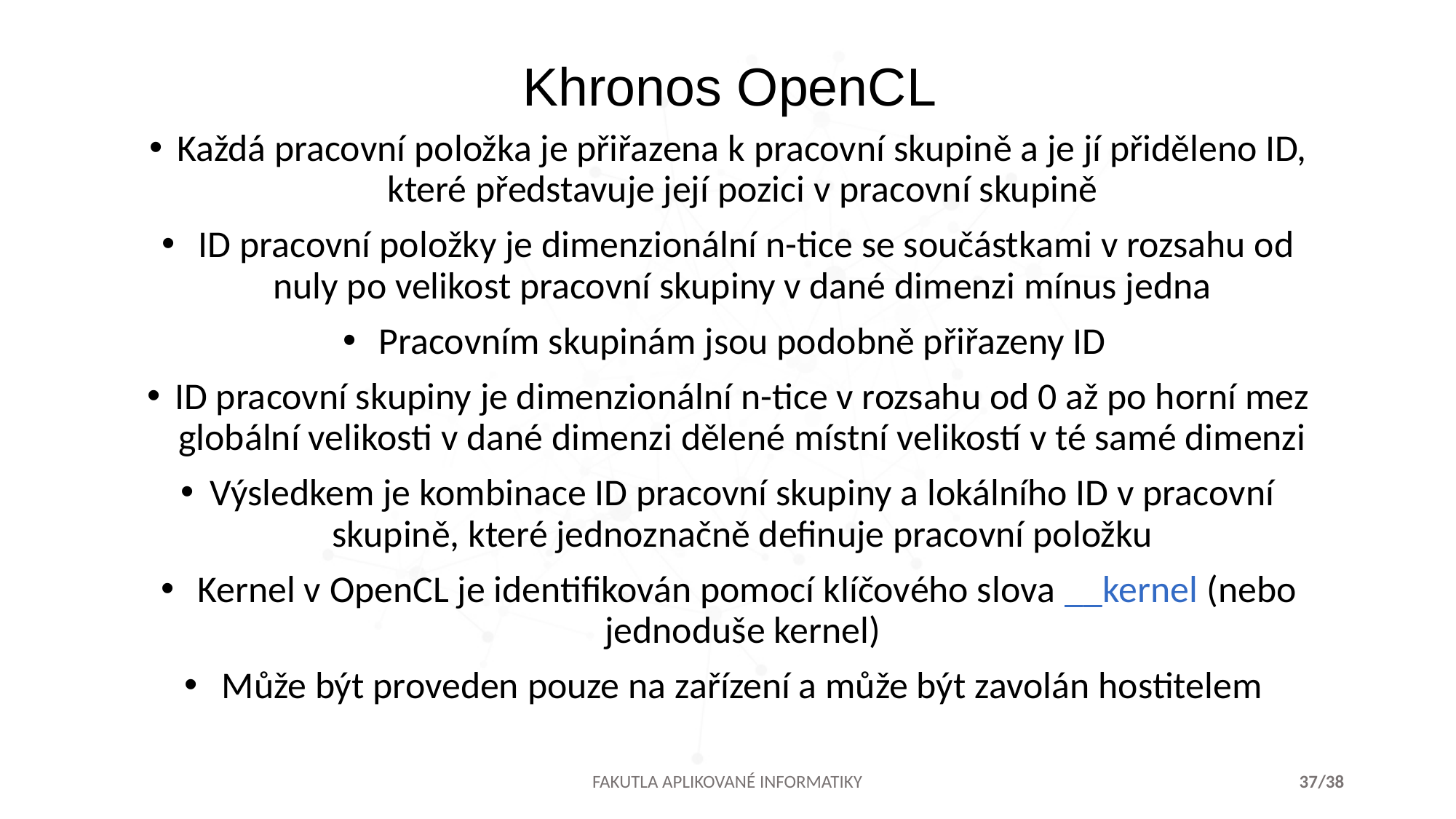

Khronos OpenCL
Každá pracovní položka je přiřazena k pracovní skupině a je jí přiděleno ID, které představuje její pozici v pracovní skupině
 ID pracovní položky je dimenzionální n-tice se součástkami v rozsahu od nuly po velikost pracovní skupiny v dané dimenzi mínus jedna
Pracovním skupinám jsou podobně přiřazeny ID
ID pracovní skupiny je dimenzionální n-tice v rozsahu od 0 až po horní mez globální velikosti v dané dimenzi dělené místní velikostí v té samé dimenzi
Výsledkem je kombinace ID pracovní skupiny a lokálního ID v pracovní skupině, které jednoznačně definuje pracovní položku
 Kernel v OpenCL je identifikován pomocí klíčového slova __kernel (nebo jednoduše kernel)
 Může být proveden pouze na zařízení a může být zavolán hostitelem
FAKUTLA APLIKOVANÉ INFORMATIKY
37/38